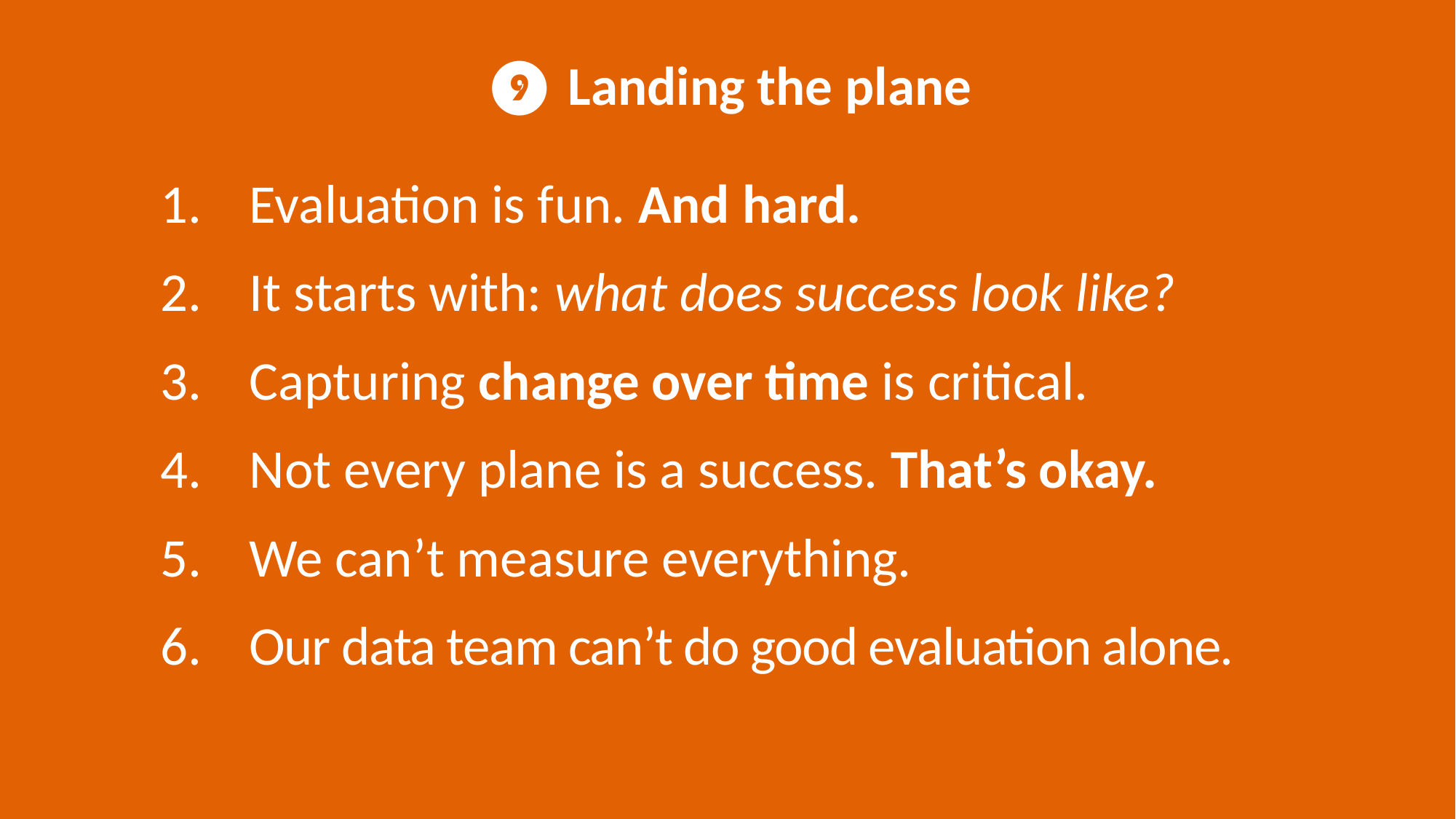

❾ Landing the plane

Evaluation is fun. And hard.
It starts with: what does success look like?
Capturing change over time is critical.
Not every plane is a success. That’s okay.
We can’t measure everything.
Our data team can’t do good evaluation alone.